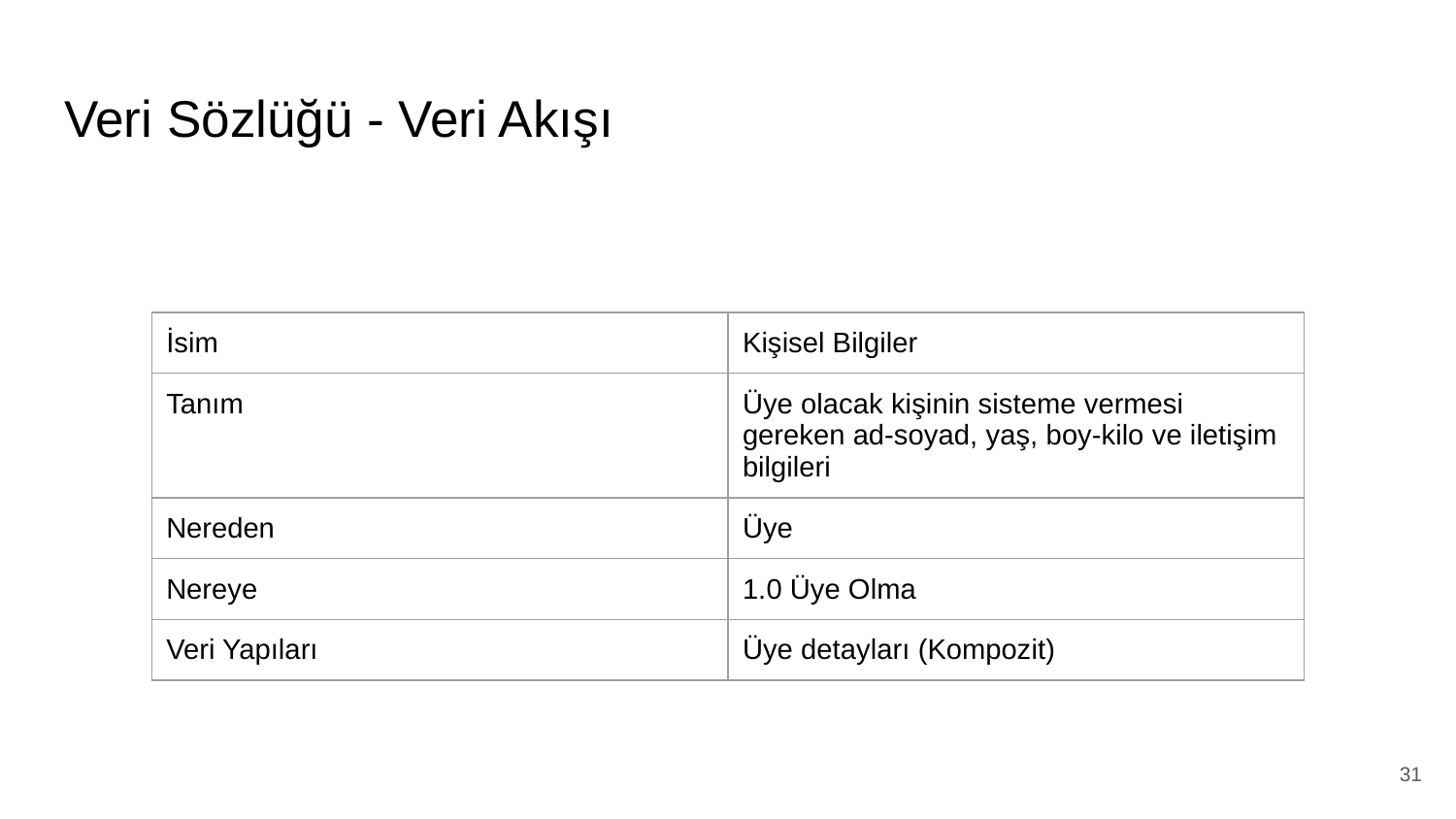

# Veri Sözlüğü - Veri Akışı

| İsim | Kişisel Bilgiler |
| --- | --- |
| Tanım | Üye olacak kişinin sisteme vermesi gereken ad-soyad, yaş, boy-kilo ve iletişim bilgileri |
| Nereden | Üye |
| Nereye | 1.0 Üye Olma |
| Veri Yapıları | Üye detayları (Kompozit) |
31